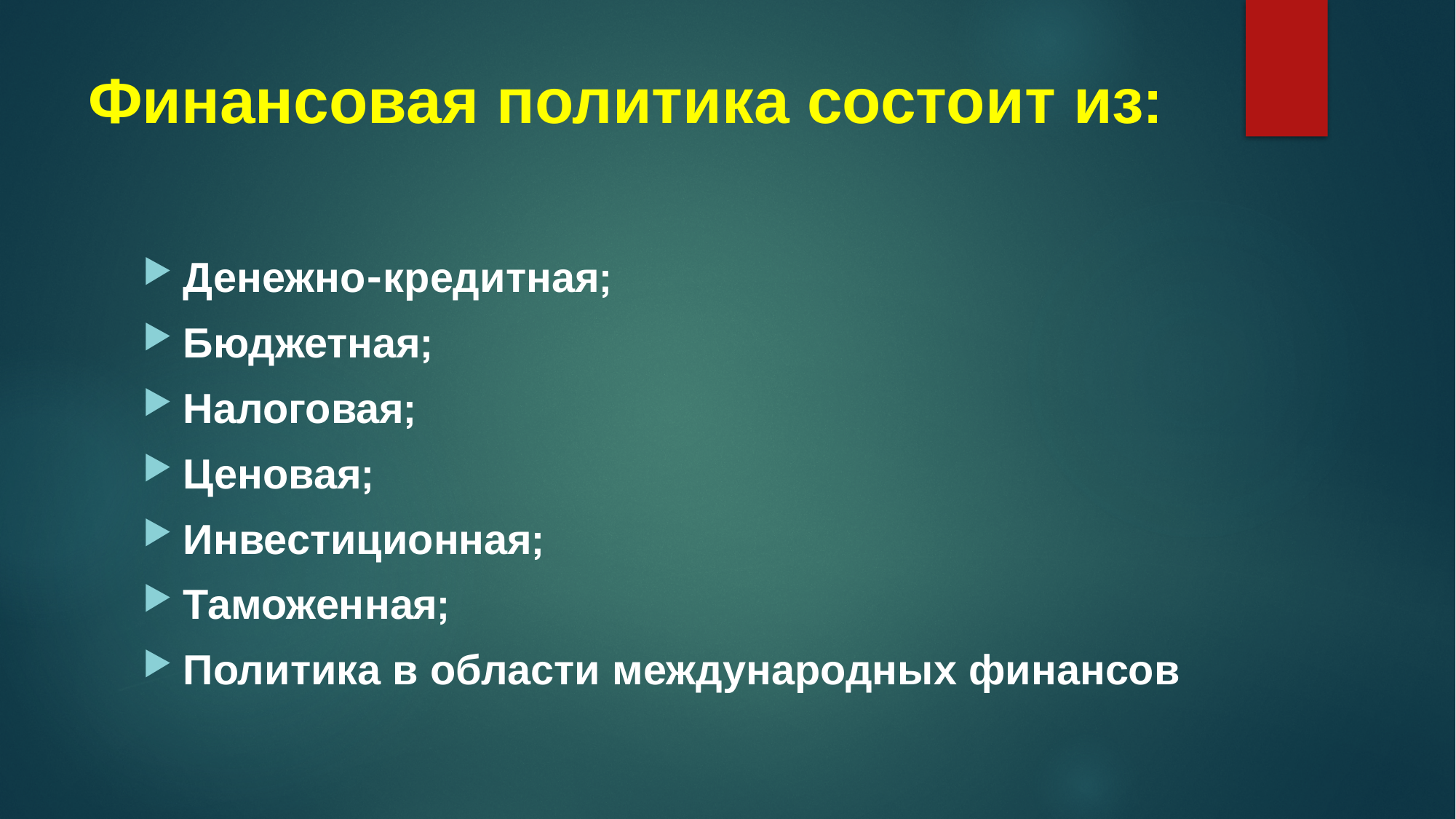

# Финансовая политика состоит из:
Денежно-кредитная;
Бюджетная;
Налоговая;
Ценовая;
Инвестиционная;
Таможенная;
Политика в области международных финансов